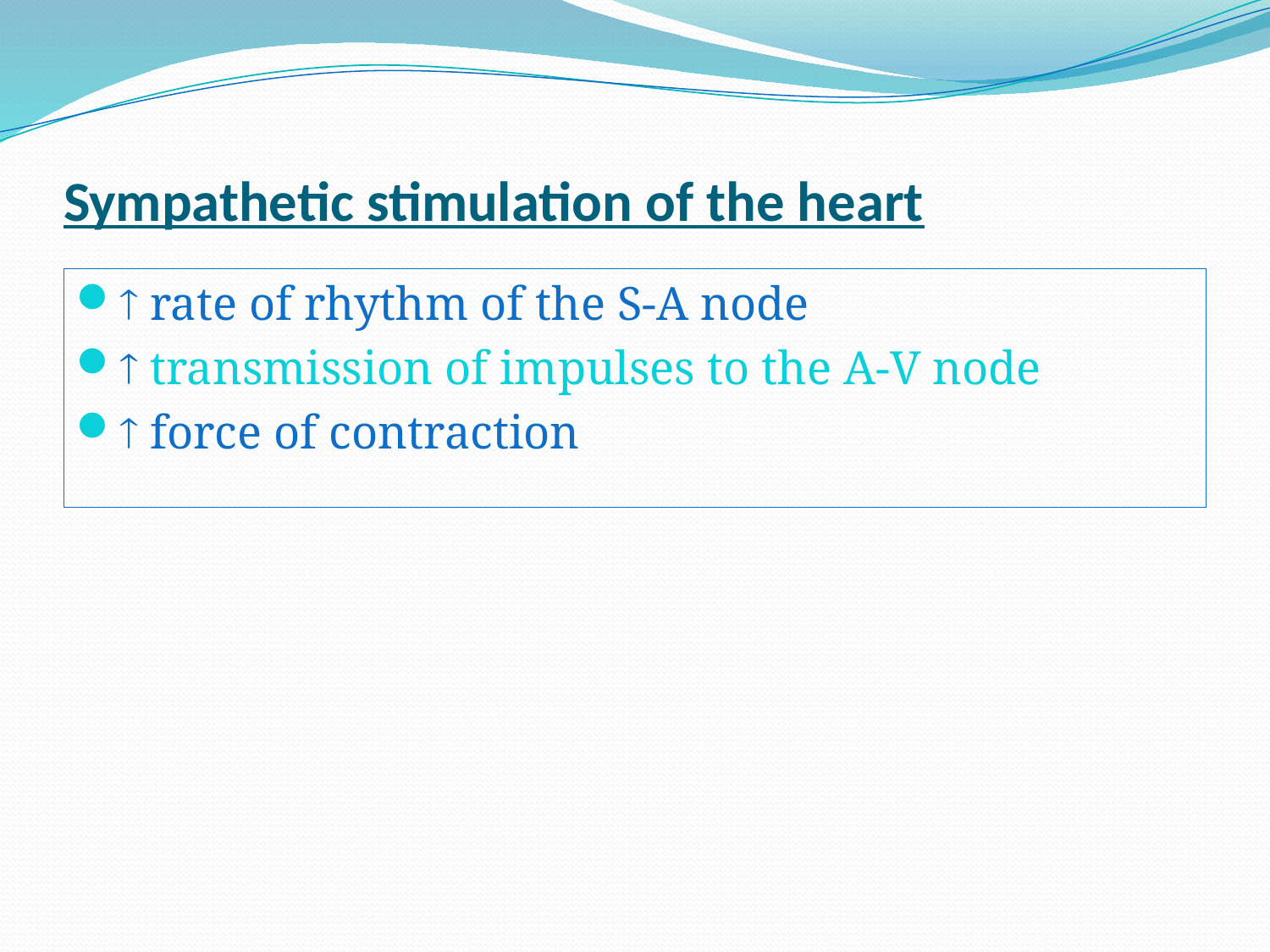

# Sympathetic stimulation of the heart
↑ rate of rhythm of the S-A node
↑ transmission of impulses to the A-V node
↑ force of contraction